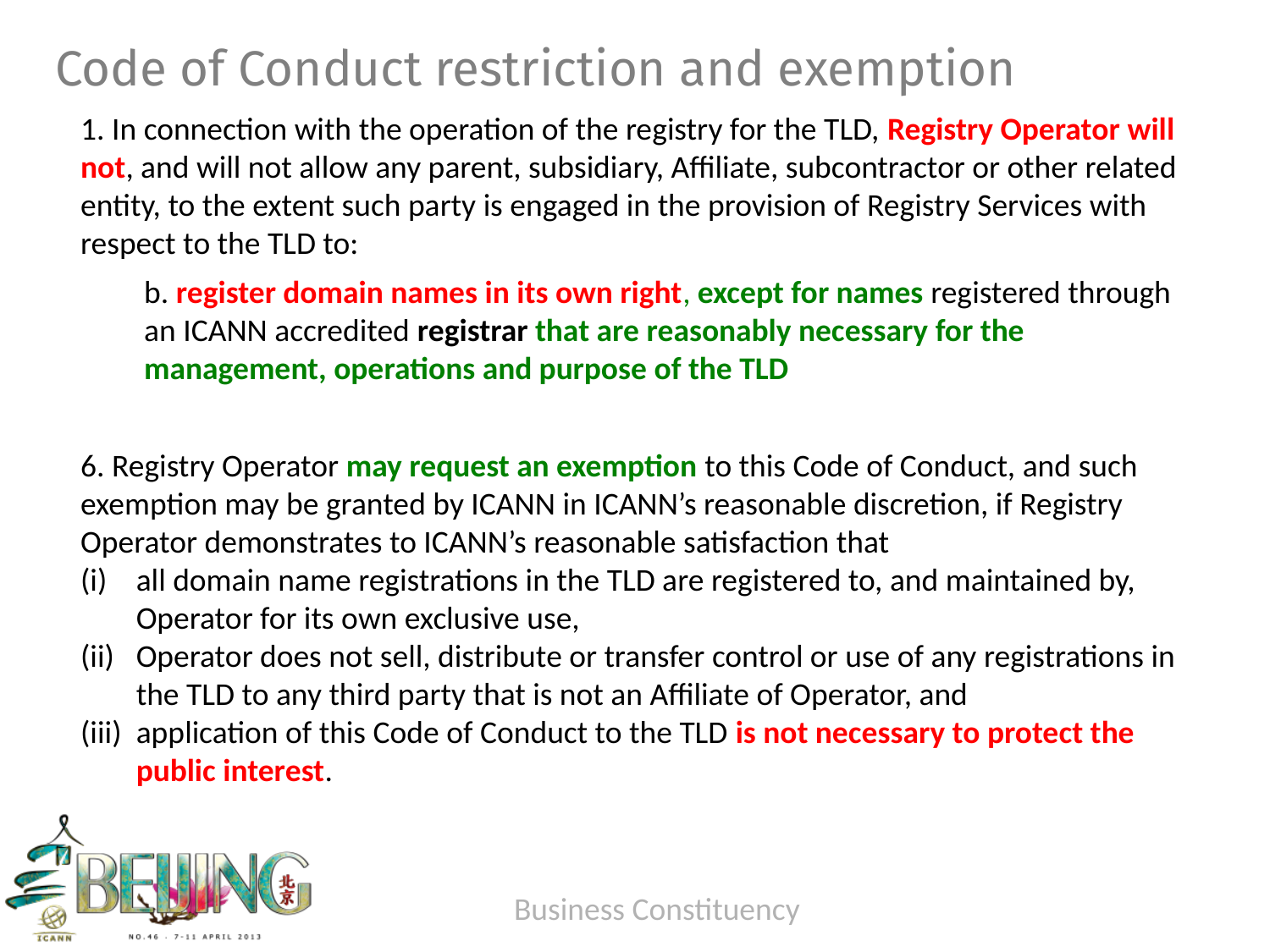

# Code of Conduct restriction and exemption
1. In connection with the operation of the registry for the TLD, Registry Operator will not, and will not allow any parent, subsidiary, Affiliate, subcontractor or other related entity, to the extent such party is engaged in the provision of Registry Services with respect to the TLD to:

b. register domain names in its own right, except for names registered through an ICANN accredited registrar that are reasonably necessary for the management, operations and purpose of the TLD

6. Registry Operator may request an exemption to this Code of Conduct, and such exemption may be granted by ICANN in ICANN’s reasonable discretion, if Registry Operator demonstrates to ICANN’s reasonable satisfaction that
all domain name registrations in the TLD are registered to, and maintained by, Operator for its own exclusive use,
Operator does not sell, distribute or transfer control or use of any registrations in the TLD to any third party that is not an Affiliate of Operator, and
application of this Code of Conduct to the TLD is not necessary to protect the public interest.
Business Constituency
7